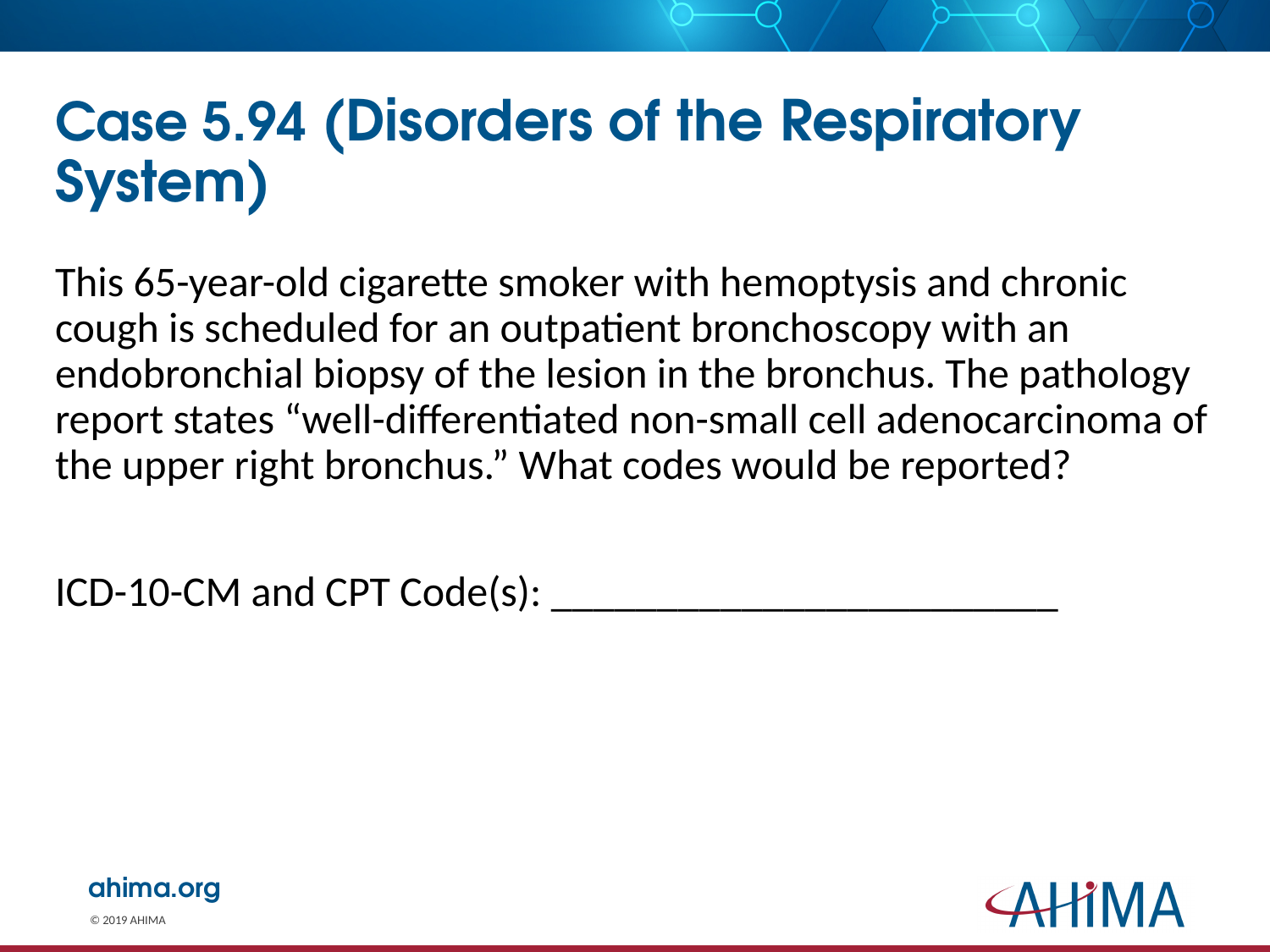

# Case 5.94 (Disorders of the Respiratory System)
This 65-year-old cigarette smoker with hemoptysis and chronic cough is scheduled for an outpatient bronchoscopy with an endobronchial biopsy of the lesion in the bronchus. The pathology report states “well-differentiated non-small cell adenocarcinoma of the upper right bronchus.” What codes would be reported?

ICD-10-CM and CPT Code(s): ________________________